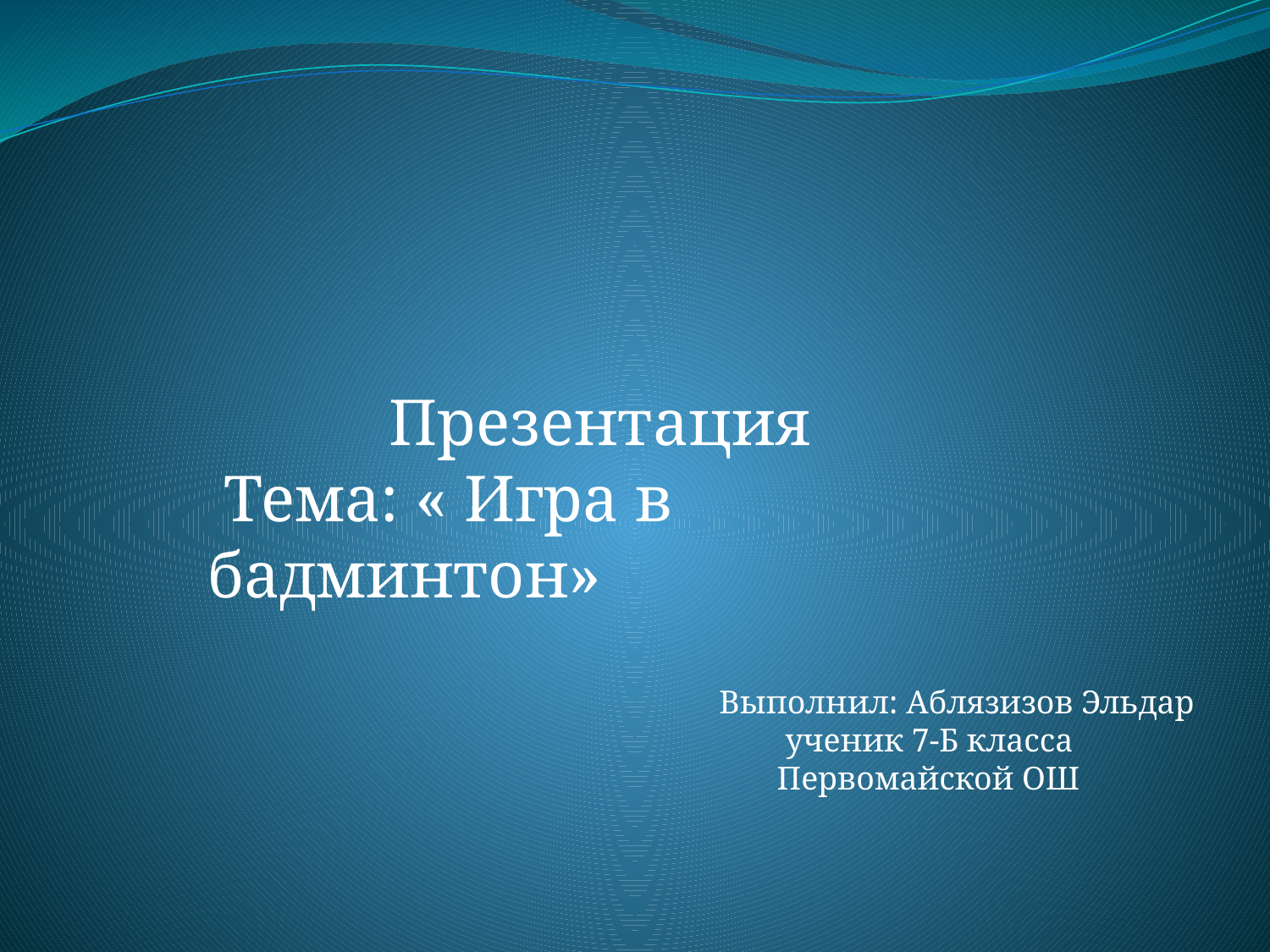

Презентация
 Тема: « Игра в бадминтон»
Выполнил: Аблязизов Эльдар
        ученик 7-Б класса
       Первомайской ОШ